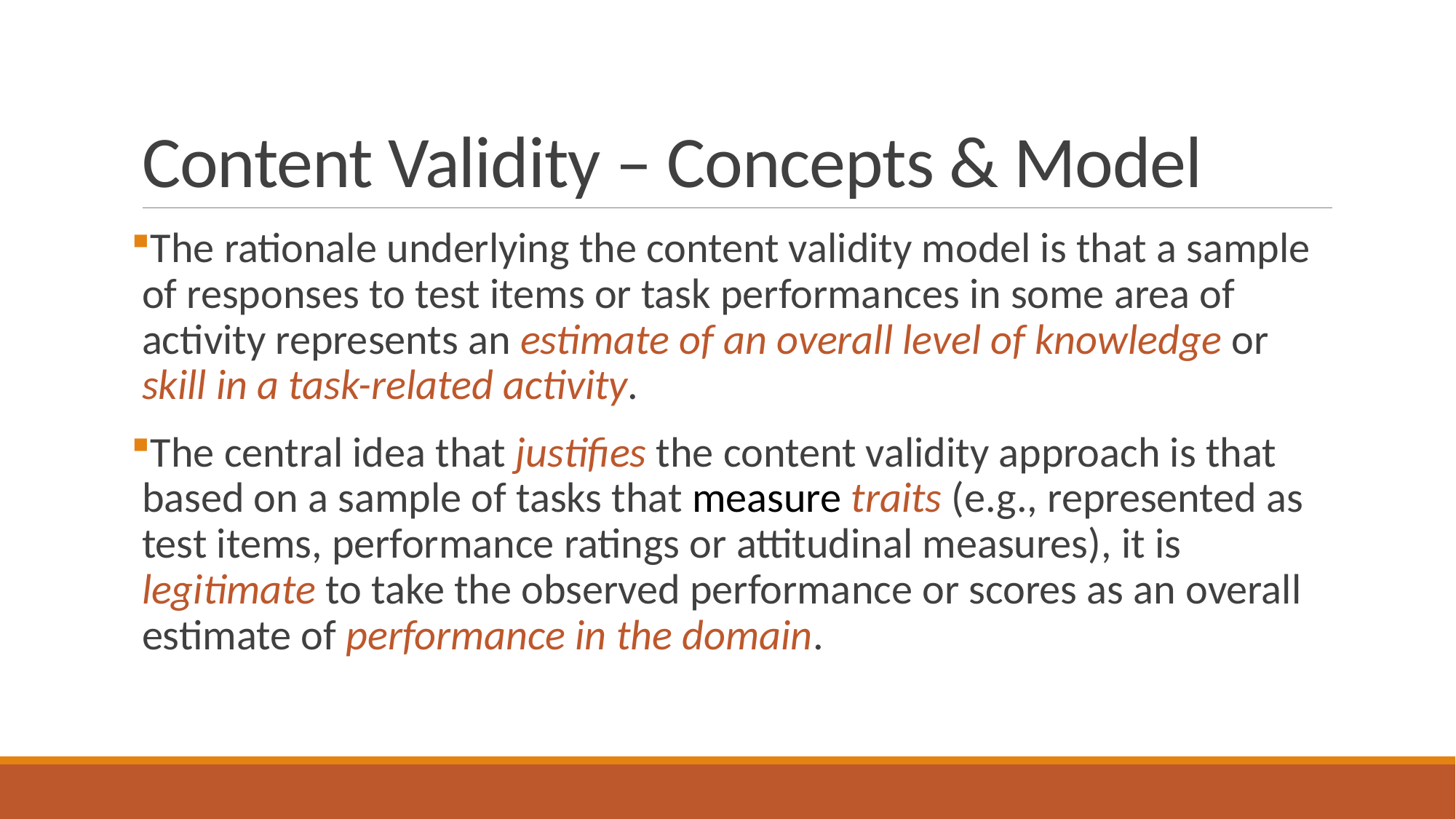

# Content Validity – Concepts & Model
The rationale underlying the content validity model is that a sample of responses to test items or task performances in some area of activity represents an estimate of an overall level of knowledge or skill in a task-related activity.
The central idea that justifies the content validity approach is that based on a sample of tasks that measure traits (e.g., represented as test items, performance ratings or attitudinal measures), it is legitimate to take the observed performance or scores as an overall estimate of performance in the domain.